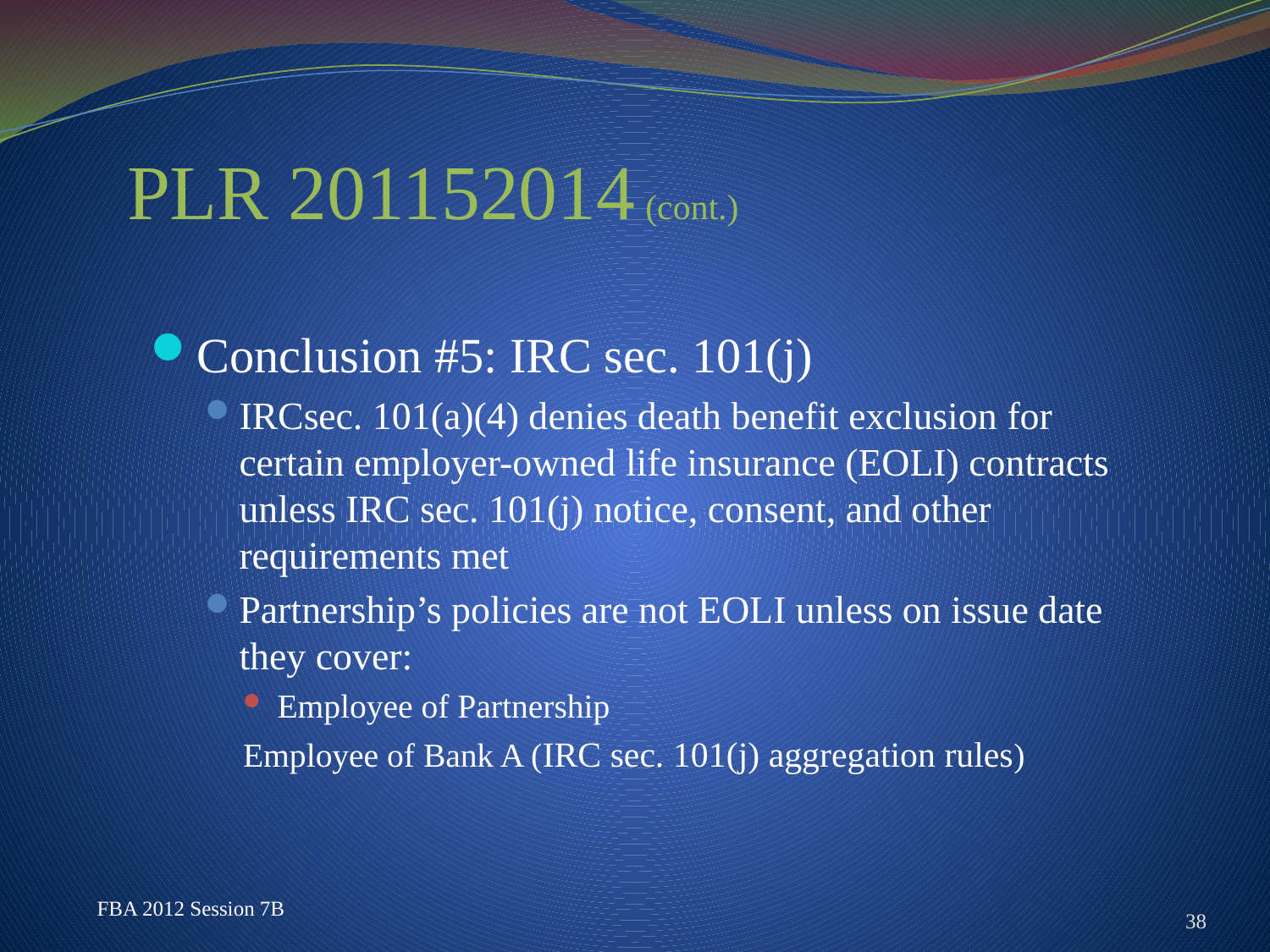

# PLR 201152014 (cont.)
Conclusion #5: IRC sec. 101(j)
IRCsec. 101(a)(4) denies death benefit exclusion for certain employer-owned life insurance (EOLI) contracts unless IRC sec. 101(j) notice, consent, and other requirements met
Partnership’s policies are not EOLI unless on issue date they cover:
Employee of Partnership
Employee of Bank A (IRC sec. 101(j) aggregation rules)
38
FBA 2012 Session 7B